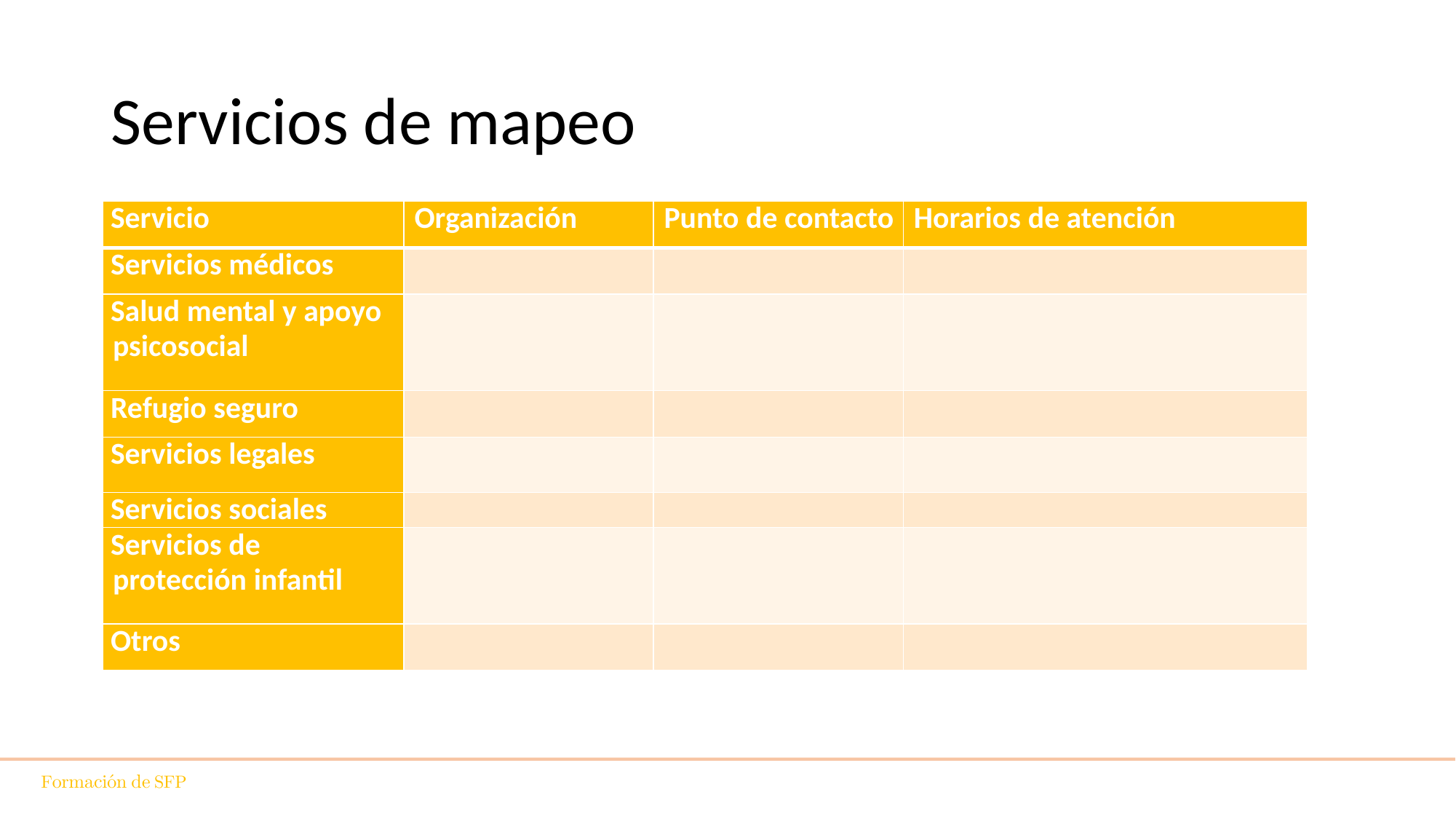

# Servicios de mapeo
| Servicio | Organización | Punto de contacto | Horarios de atención |
| --- | --- | --- | --- |
| Servicios médicos |  |  |  |
| Salud mental y apoyo psicosocial |  |  |  |
| Refugio seguro |  |  |  |
| Servicios legales |  |  |  |
| Servicios sociales |  |  |  |
| Servicios de protección infantil |  |  |  |
| Otros |  |  |  |
Formación de SFP